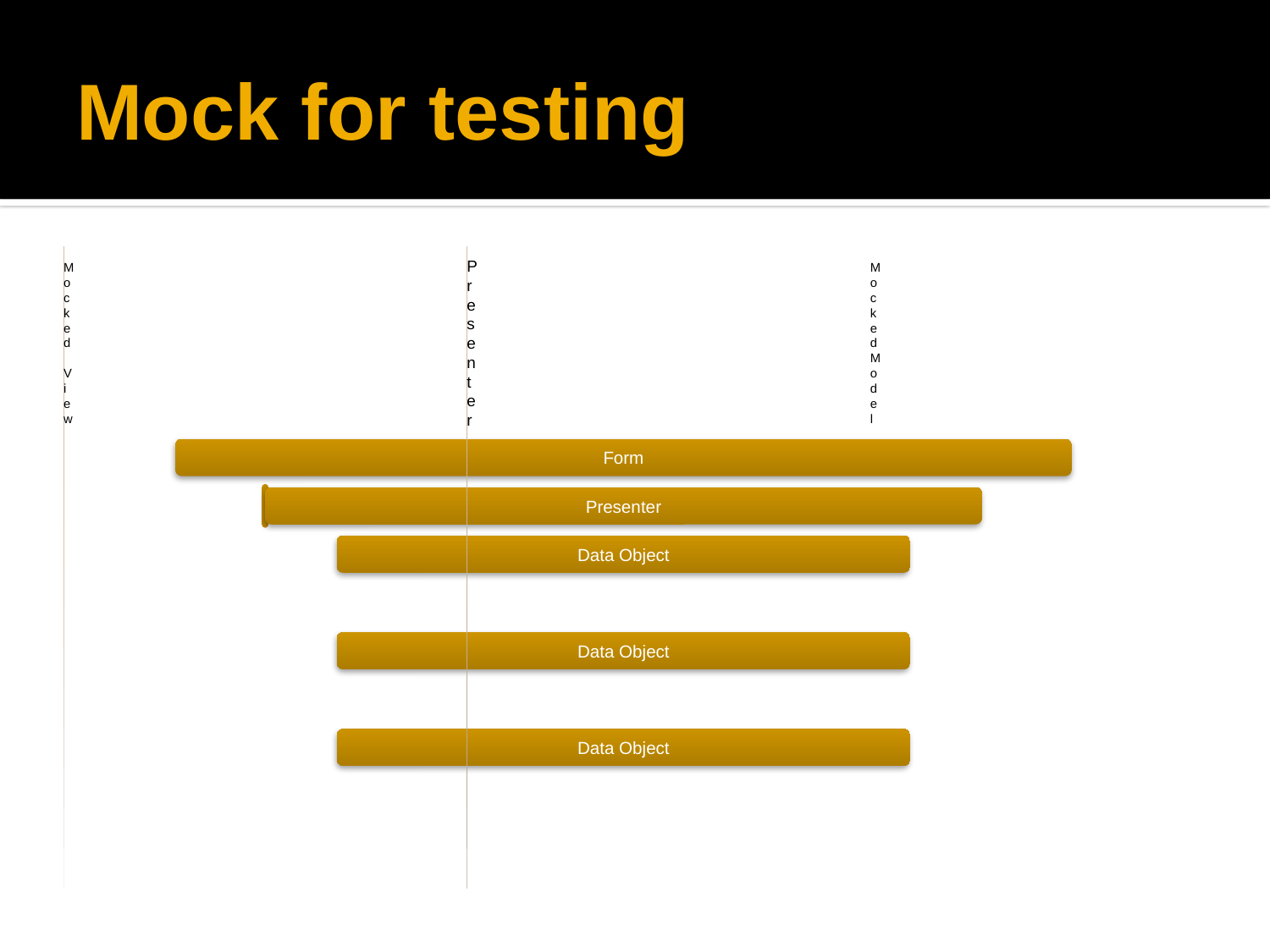

# Mock for testing
Form
Presenter
Data Object
Data Object
Data Object
Mocked View
Presenter
Mocked
Model